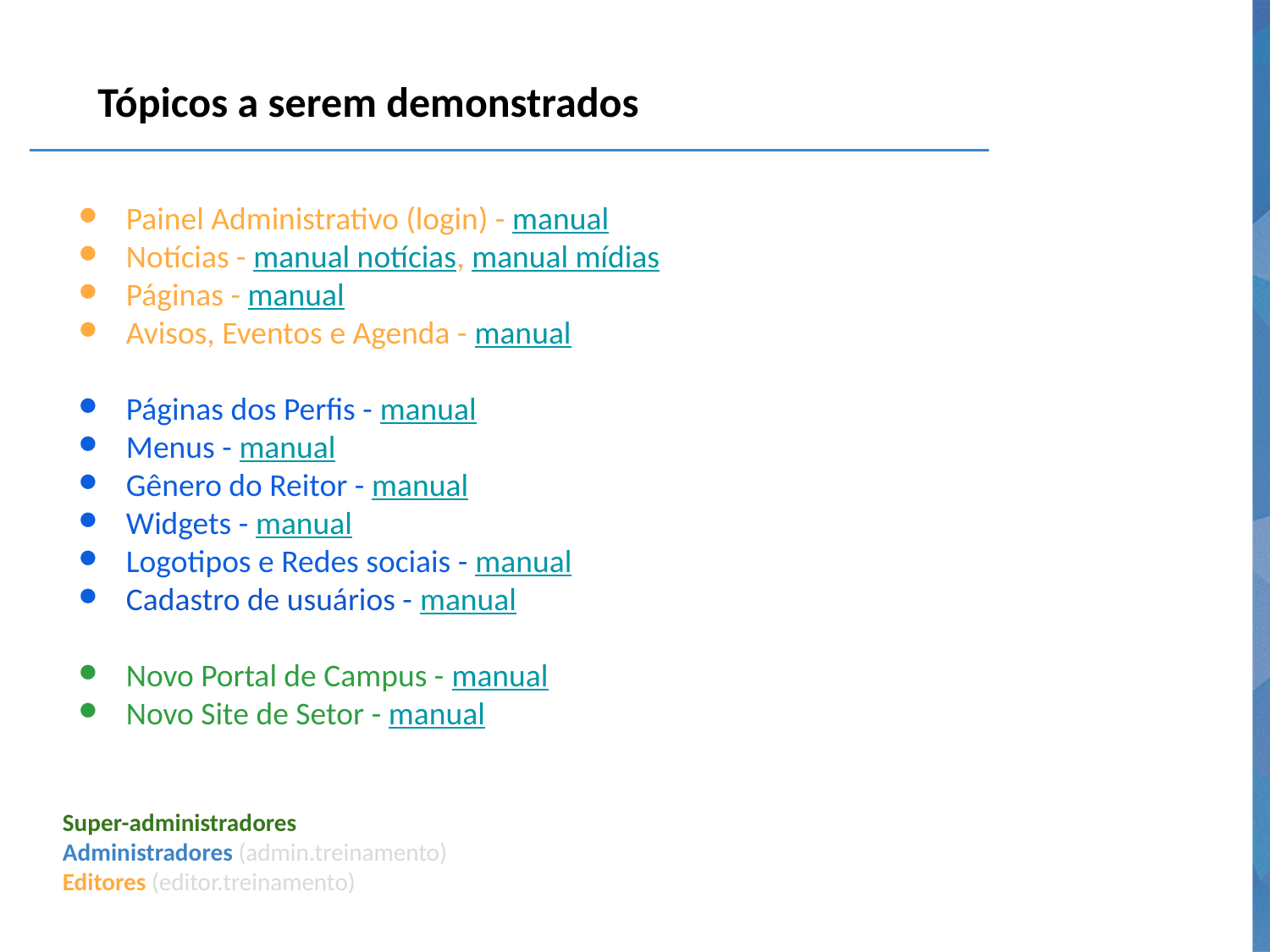

# Tópicos a serem demonstrados
Painel Administrativo (login) - manual
Notícias - manual notícias, manual mídias
Páginas - manual
Avisos, Eventos e Agenda - manual

Páginas dos Perfis - manual
Menus - manual
Gênero do Reitor - manual
Widgets - manual
Logotipos e Redes sociais - manual
Cadastro de usuários - manual

Novo Portal de Campus - manual
Novo Site de Setor - manual

Super-administradores
Administradores (admin.treinamento)
Editores (editor.treinamento)